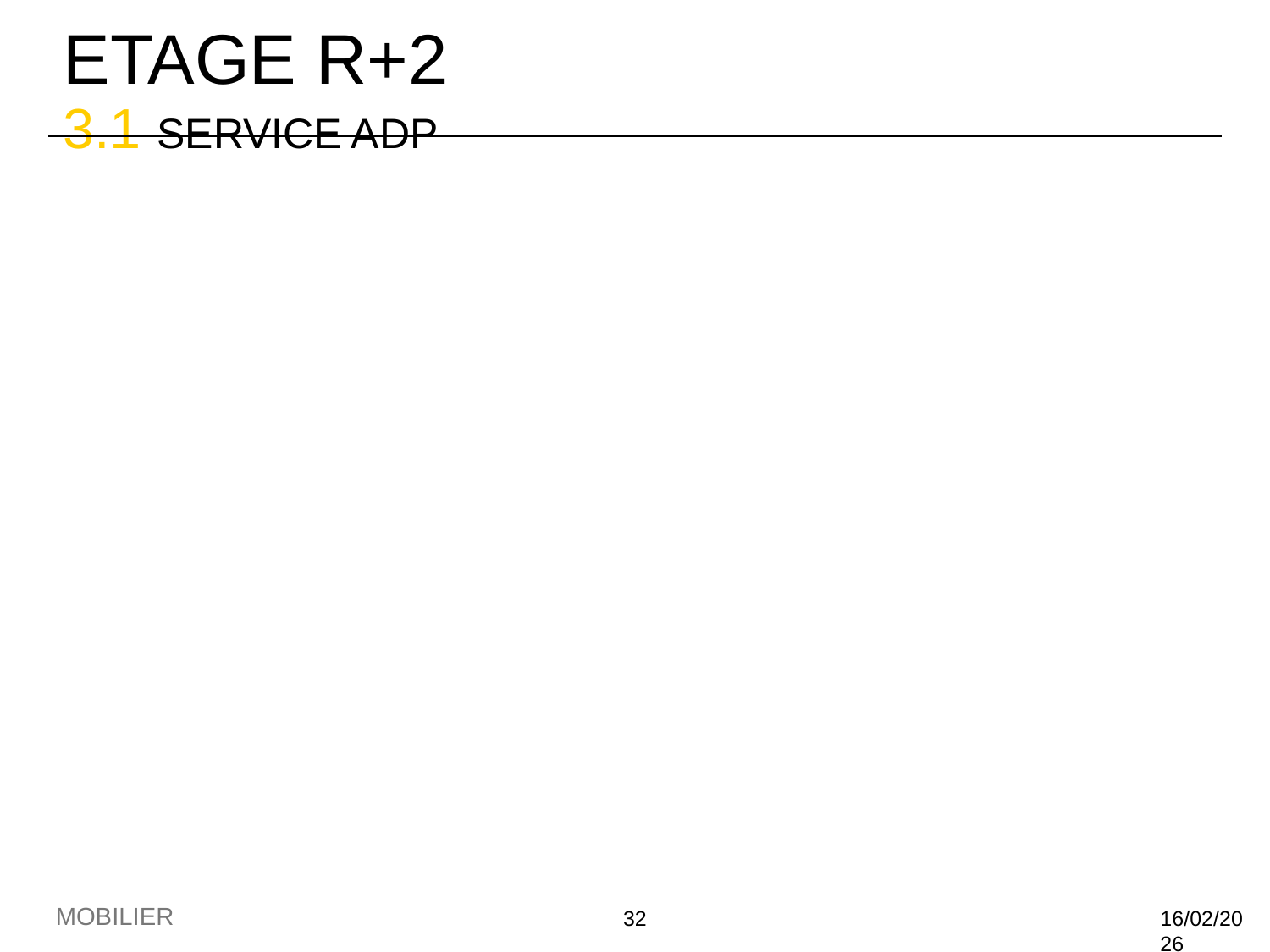

# ETAGE R+2                                   3.1 SERVICE ADP
MOBILIER